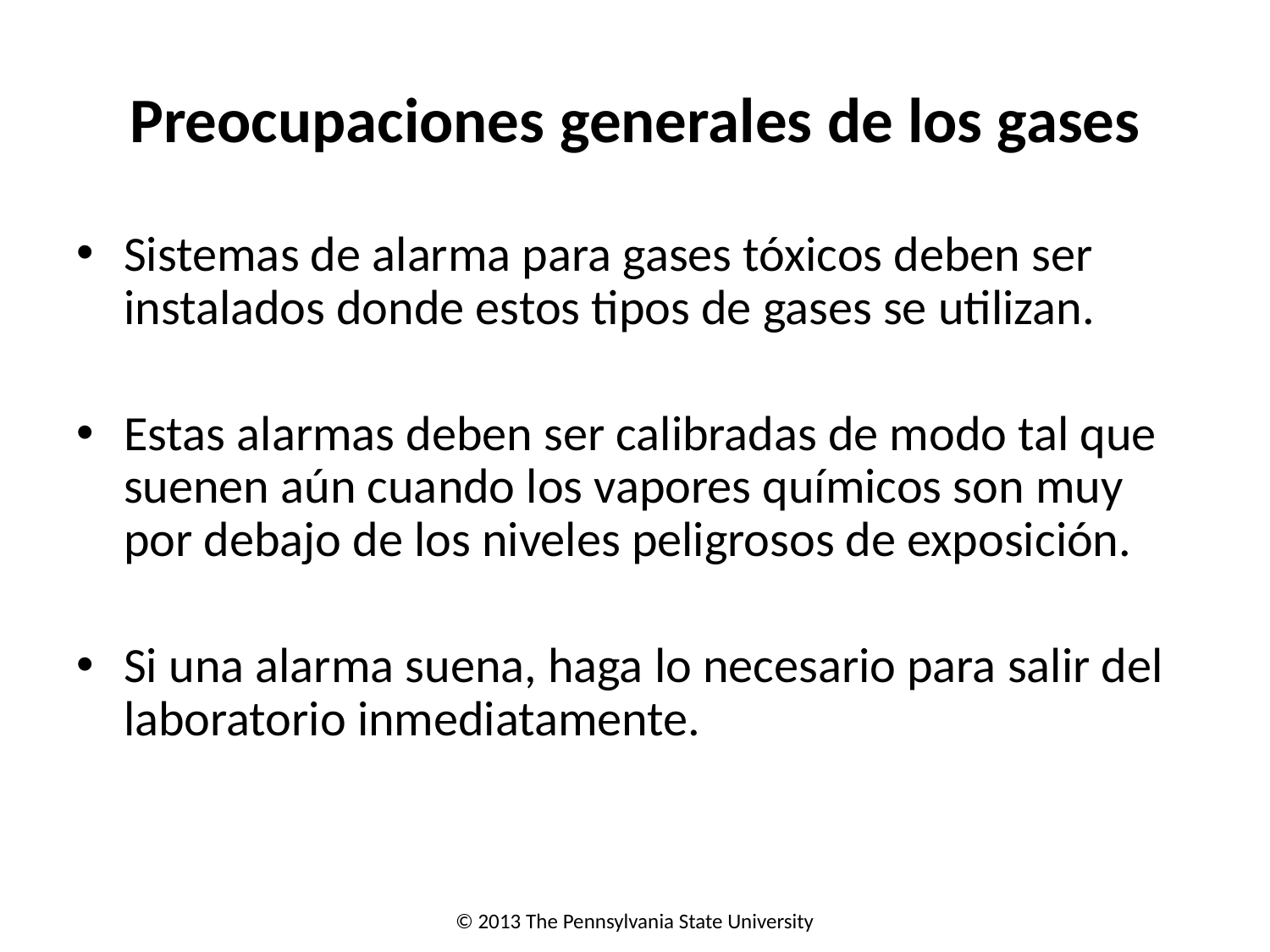

# Preocupaciones generales de los gases
Sistemas de alarma para gases tóxicos deben ser instalados donde estos tipos de gases se utilizan.

Estas alarmas deben ser calibradas de modo tal que suenen aún cuando los vapores químicos son muy por debajo de los niveles peligrosos de exposición.

Si una alarma suena, haga lo necesario para salir del laboratorio inmediatamente.